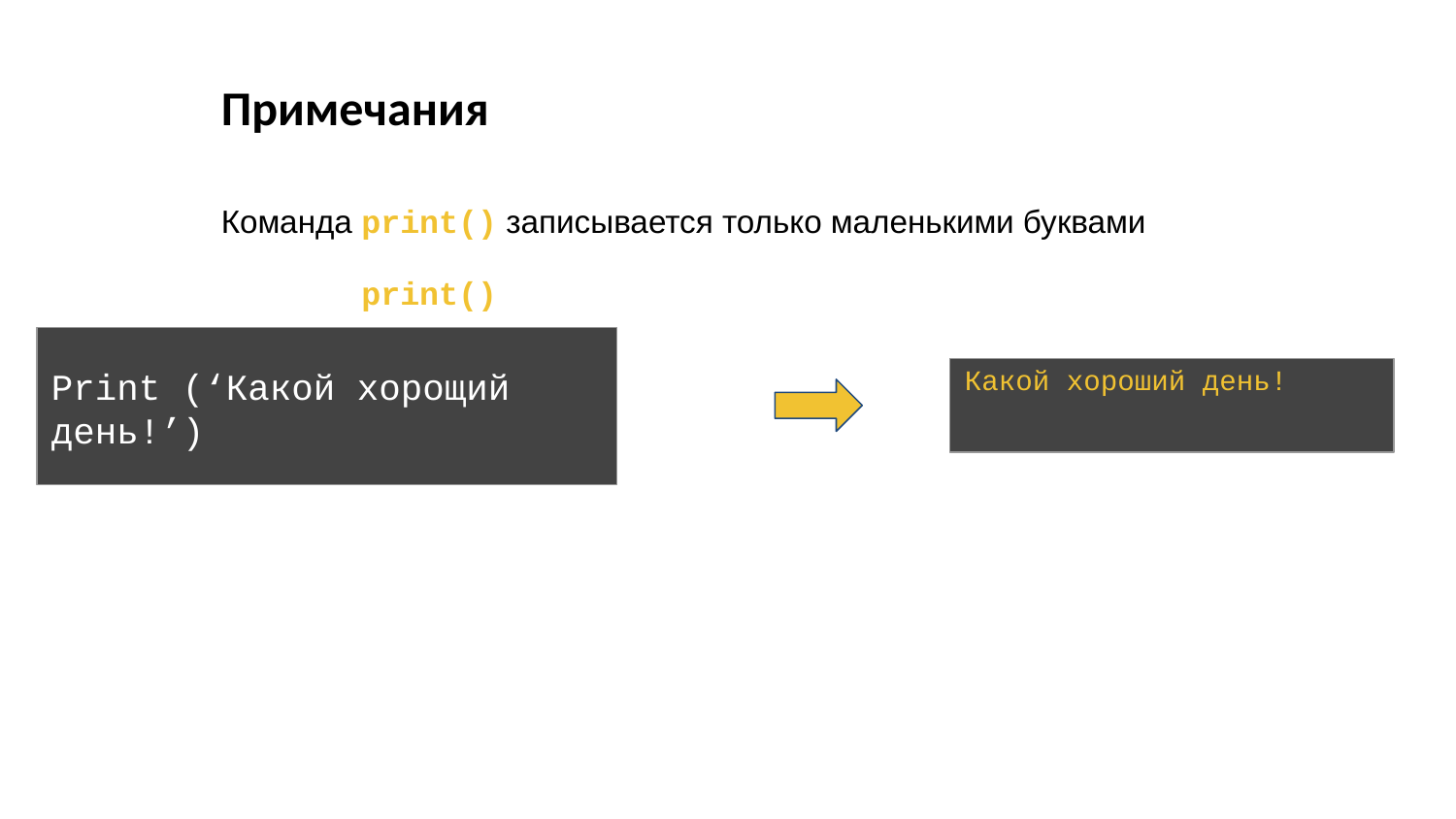

# Примечания
Команда print() записывается только маленькими буквами

Команда print() выводит текст начиная с новой строки:

Print (‘Какой хорощий день!’)
Какой хороший день!